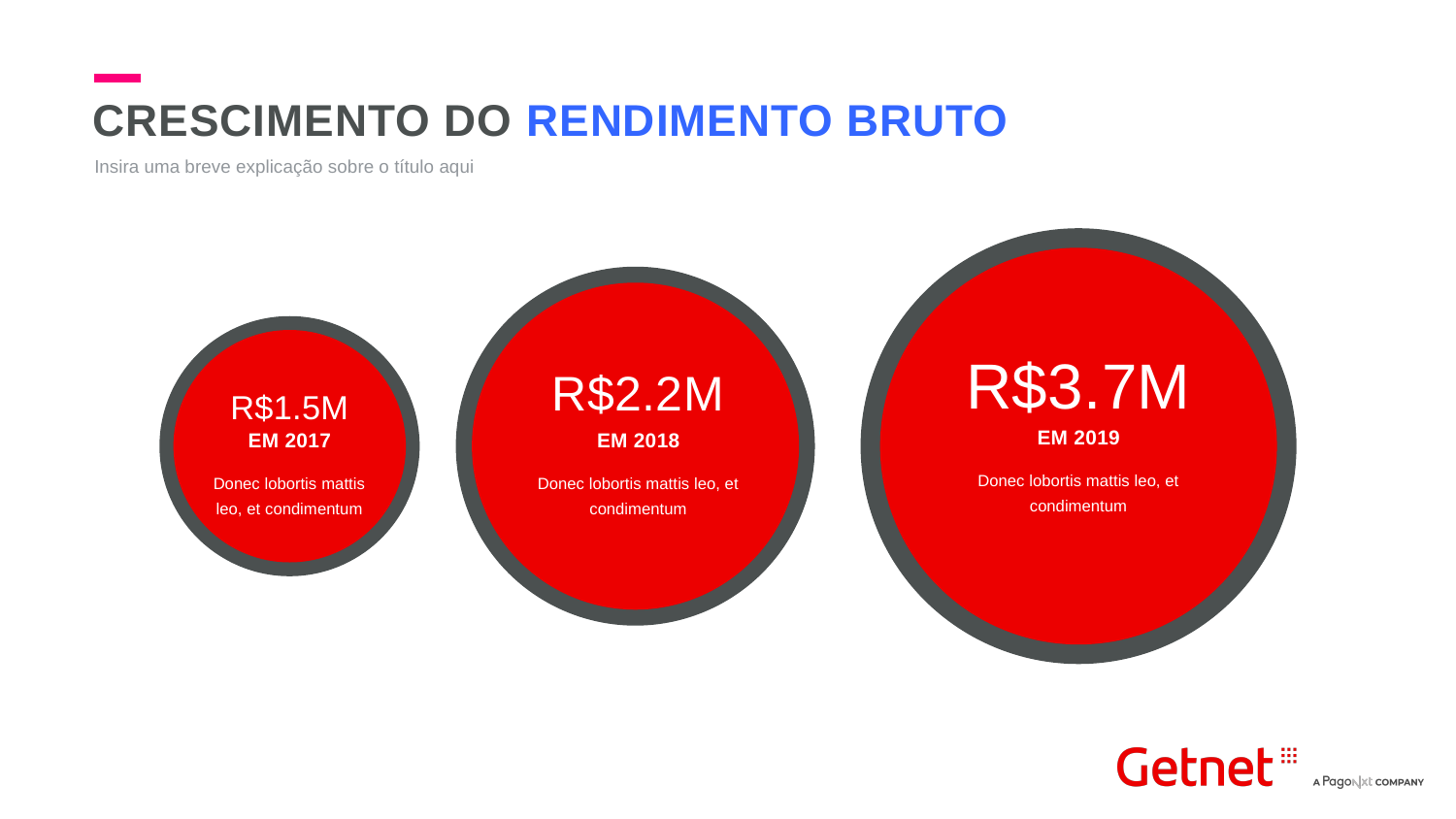

Crescimento do rendimento bruto
Insira uma breve explicação sobre o título aqui

R$3.7m
Em 2019
Donec lobortis mattis leo, et condimentum

R$2.2m
em 2018
Donec lobortis mattis leo, et condimentum

R$1.5m
em 2017
Donec lobortis mattis leo, et condimentum